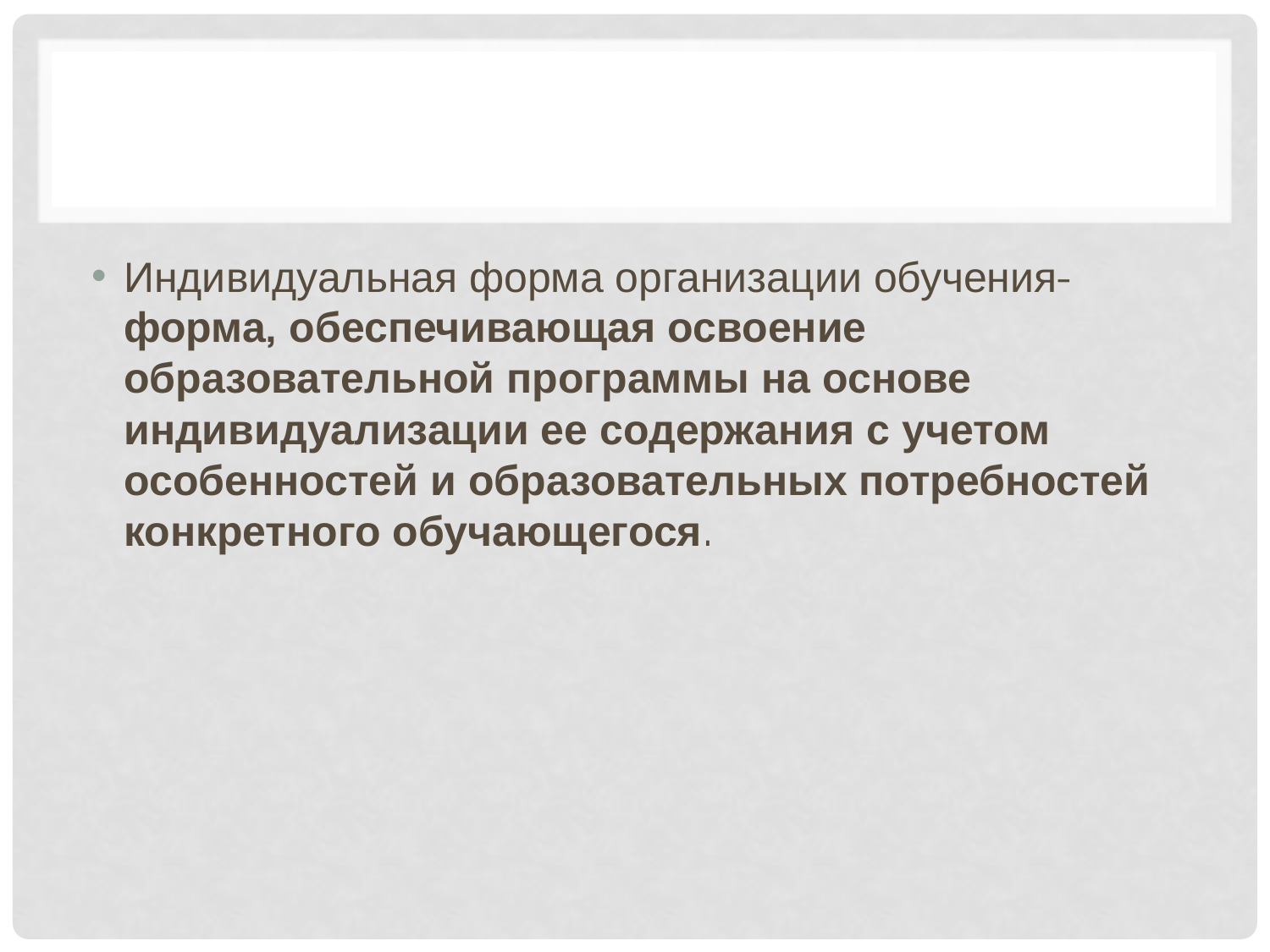

#
Индивидуальная форма организации обучения- форма, обеспечивающая освоение образовательной программы на основе индивидуализации ее содержания с учетом особенностей и образовательных потребностей конкретного обучающегося.